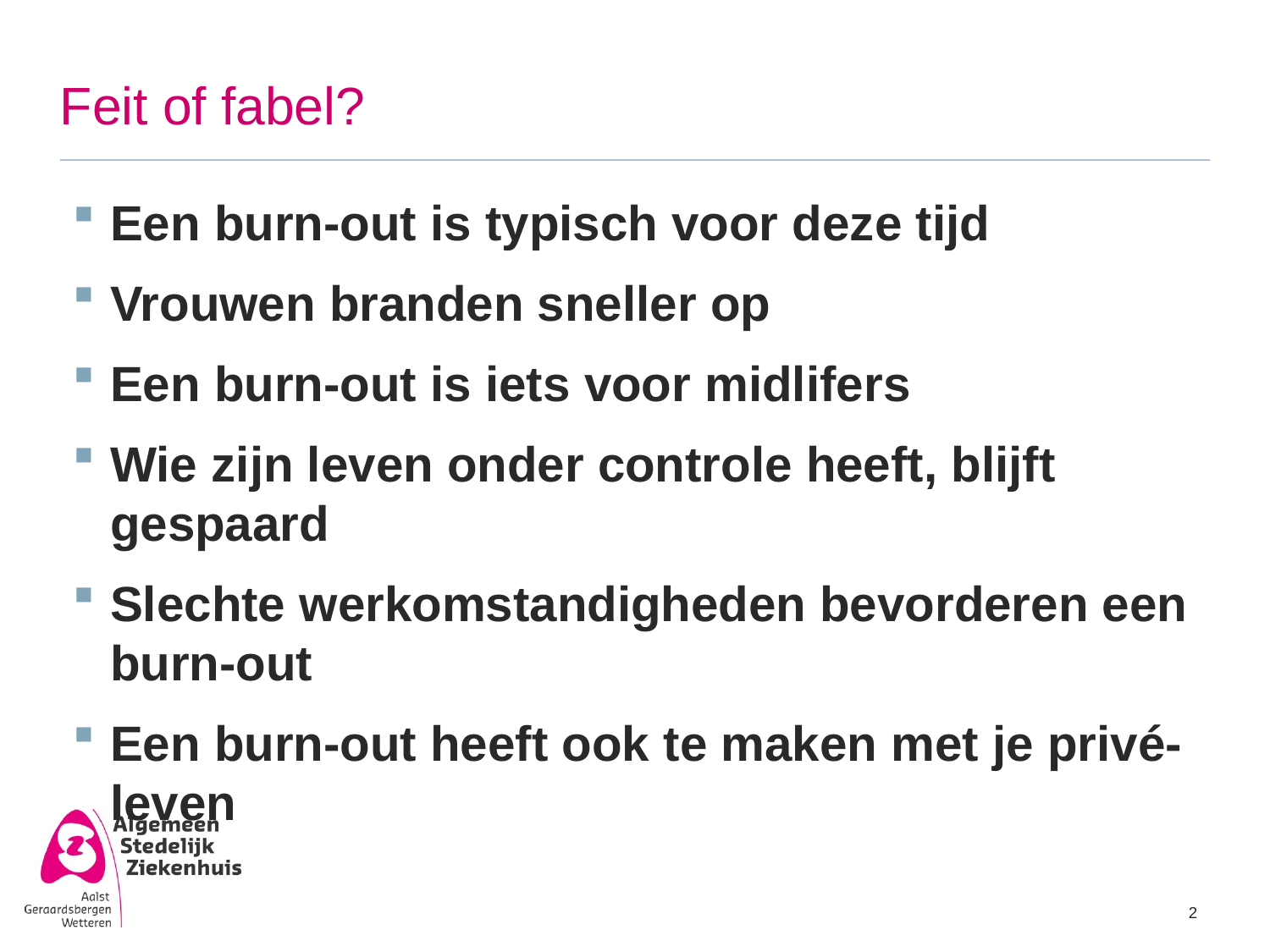

# Feit of fabel?
Een burn-out is typisch voor deze tijd
Vrouwen branden sneller op
Een burn-out is iets voor midlifers
Wie zijn leven onder controle heeft, blijft gespaard
Slechte werkomstandigheden bevorderen een burn-out
Een burn-out heeft ook te maken met je privé-leven

2